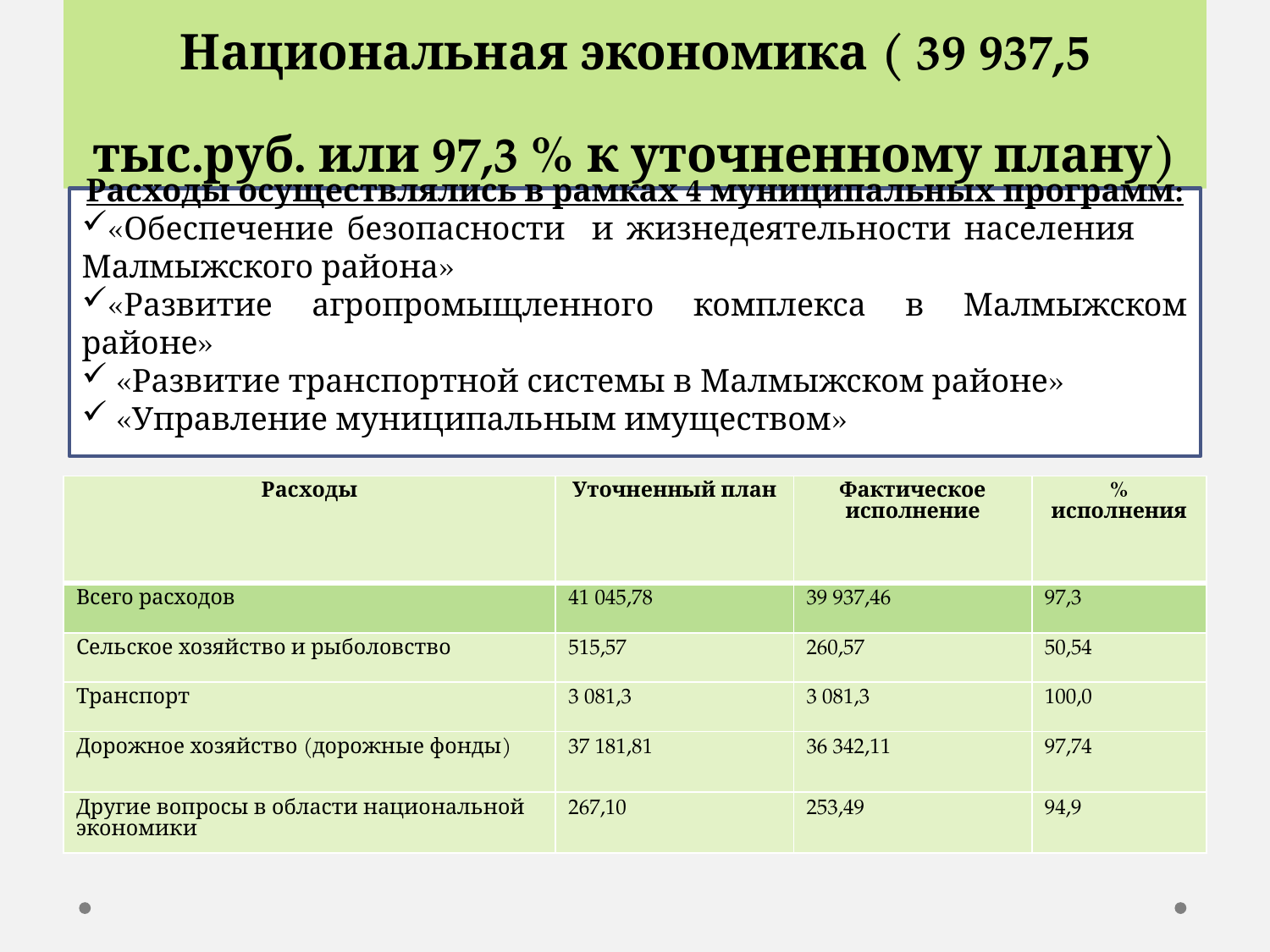

# Национальная экономика ( 39 937,5 тыс.руб. или 97,3 % к уточненному плану)
Расходы осуществлялись в рамках 4 муниципальных программ:
«Обеспечение безопасности  и жизнедеятельности населения     Малмыжского района»
«Развитие агропромыщленного комплекса в Малмыжском районе»
 «Развитие транспортной системы в Малмыжском районе»
 «Управление муниципальным имуществом»

| Расходы | Уточненный план | Фактическое исполнение | % исполнения |
| --- | --- | --- | --- |
| Всего расходов | 41 045,78 | 39 937,46 | 97,3 |
| Сельское хозяйство и рыболовство | 515,57 | 260,57 | 50,54 |
| Транспорт | 3 081,3 | 3 081,3 | 100,0 |
| Дорожное хозяйство (дорожные фонды) | 37 181,81 | 36 342,11 | 97,74 |
| Другие вопросы в области национальной экономики | 267,10 | 253,49 | 94,9 |